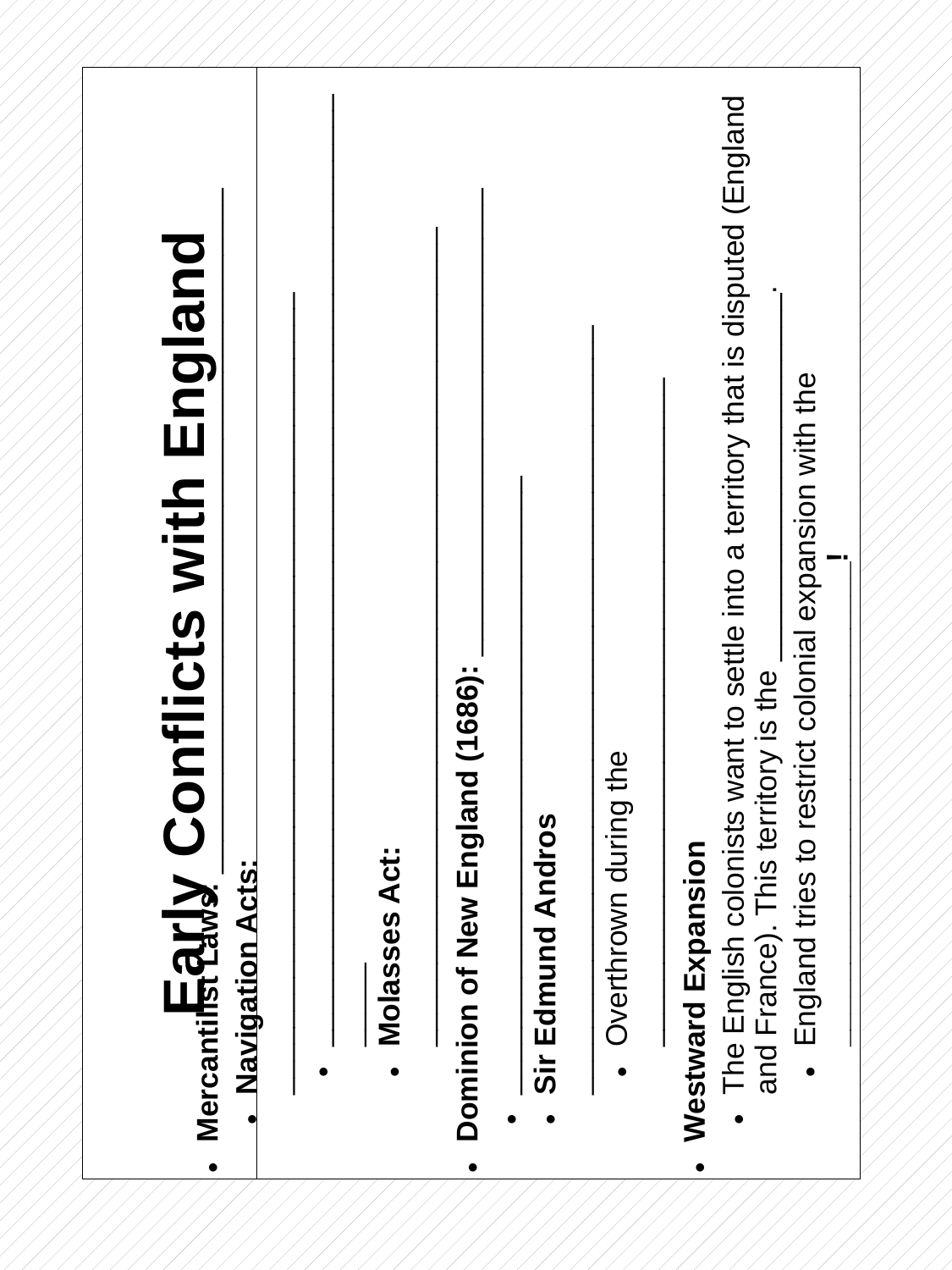

# Early Conflicts with England
Mercantilist Laws: _________________________________________
Navigation Acts: ________________________________________________
______________________________________________________________
Molasses Act: _________________________________________________
Dominion of New England (1686): ____________________________
_____________________________________
Sir Edmund Andros ______________________________________________
Overthrown during the ________________________________________
Westward Expansion
The English colonists want to settle into a territory that is disputed (England and France). This territory is the ______________________.
England tries to restrict colonial expansion with the _____________________________!